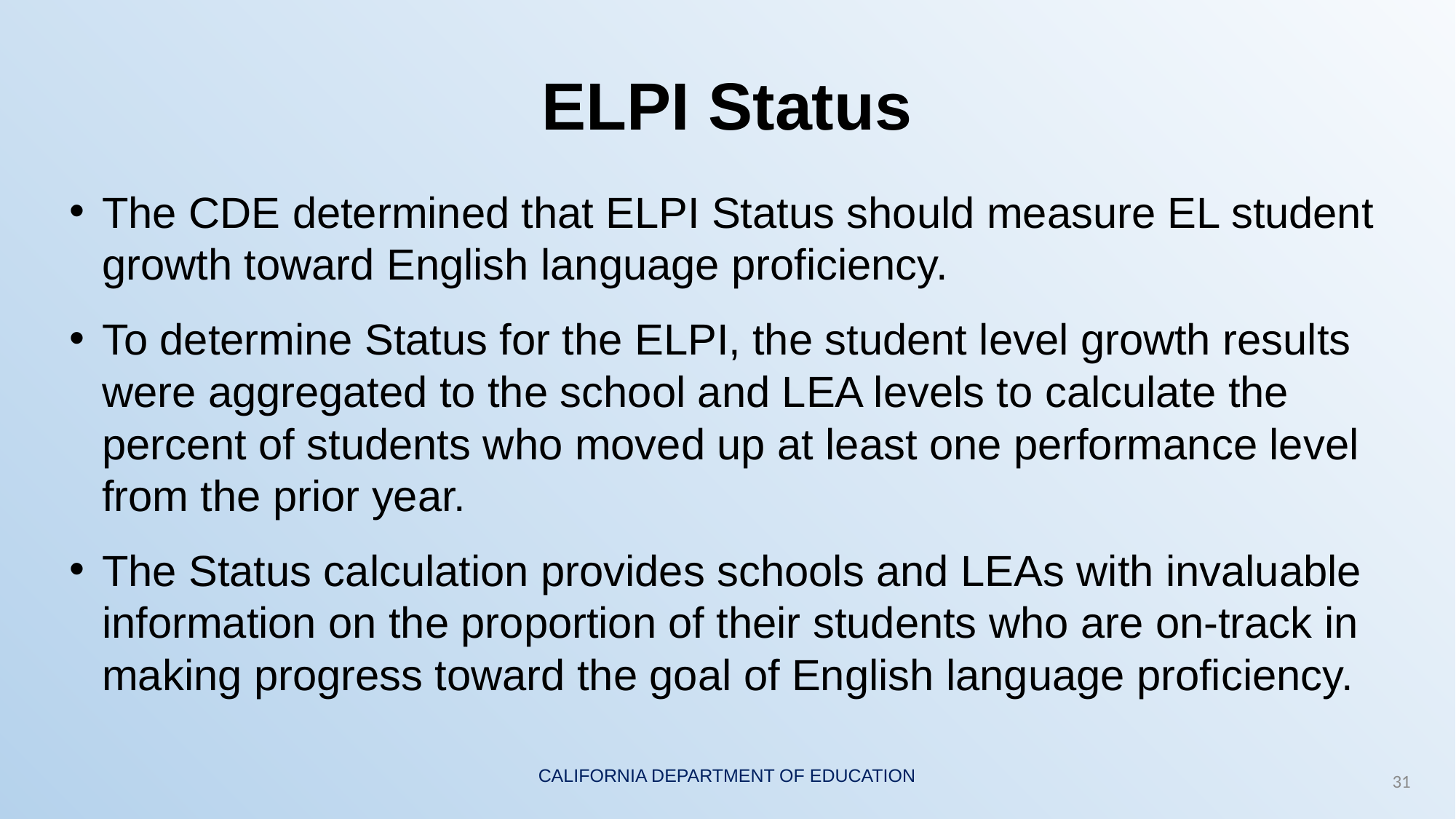

# ELPI Status
The CDE determined that ELPI Status should measure EL student growth toward English language proficiency.
To determine Status for the ELPI, the student level growth results were aggregated to the school and LEA levels to calculate the percent of students who moved up at least one performance level from the prior year.
The Status calculation provides schools and LEAs with invaluable information on the proportion of their students who are on-track in making progress toward the goal of English language proficiency.

31